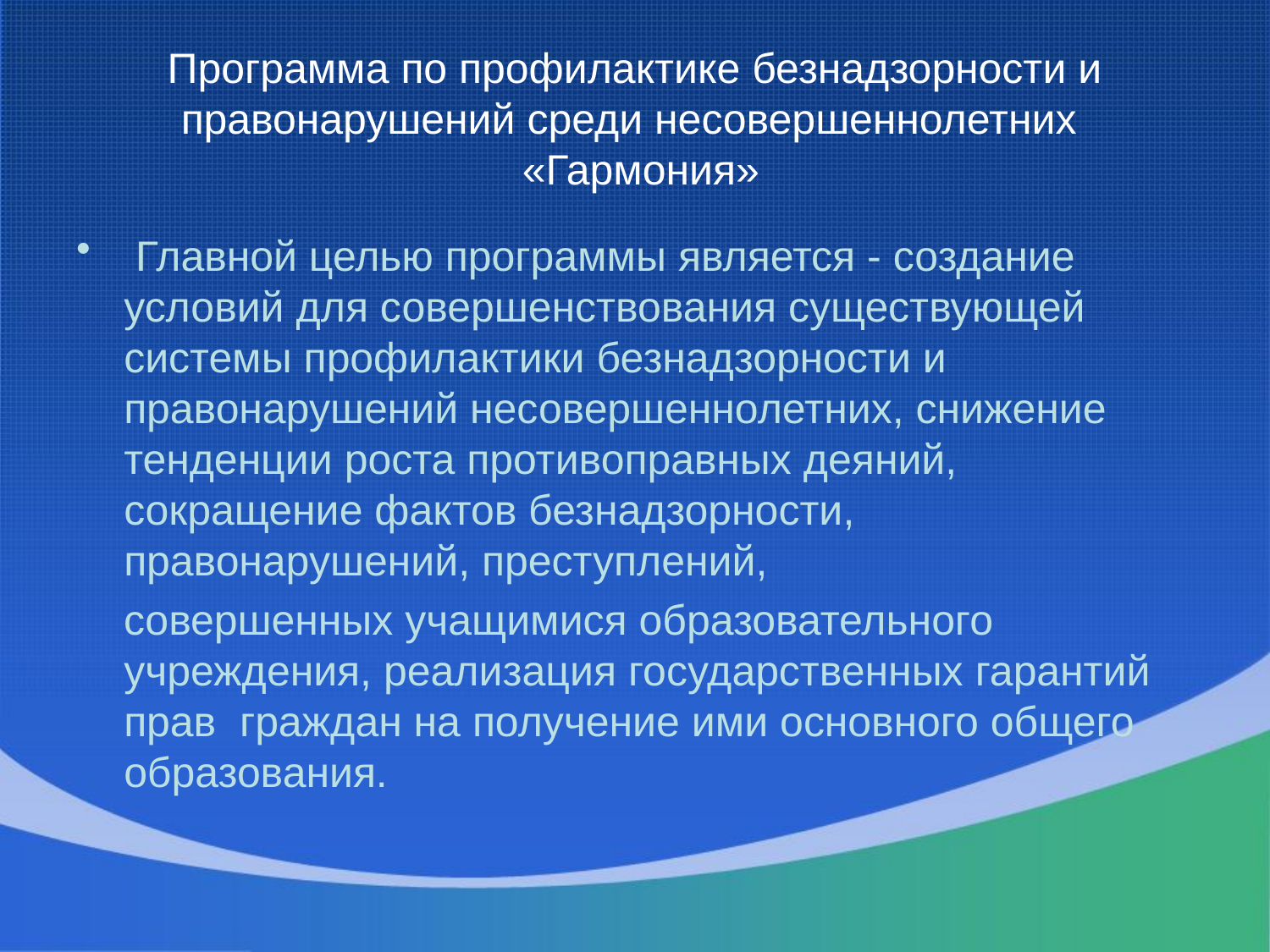

# Программа по профилактике безнадзорности и правонарушений среди несовершеннолетних «Гармония»
 Главной целью программы является - создание условий для совершенствования существующей системы профилактики безнадзорности и правонарушений несовершеннолетних, снижение тенденции роста противоправных деяний, сокращение фактов безнадзорности, правонарушений, преступлений,
    совершенных учащимися образовательного учреждения, реализация государственных гарантий прав  граждан на получение ими основного общего образования.